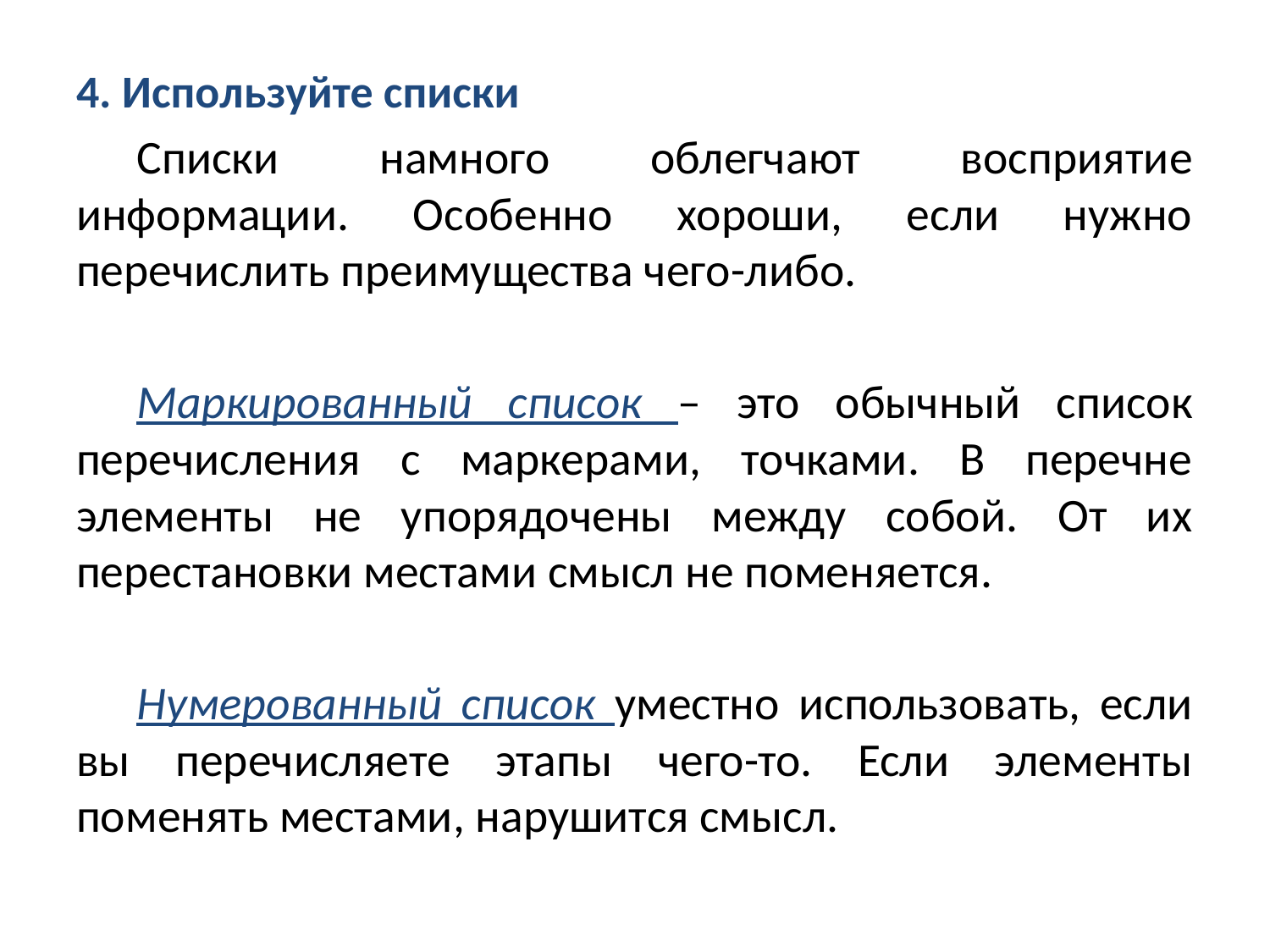

4. Используйте списки
Списки намного облегчают восприятие информации. Особенно хороши, если нужно перечислить преимущества чего-либо.

Маркированный список – это обычный список перечисления с маркерами, точками. В перечне элементы не упорядочены между собой. От их перестановки местами смысл не поменяется.

Нумерованный список уместно использовать, если вы перечисляете этапы чего-то. Если элементы поменять местами, нарушится смысл.